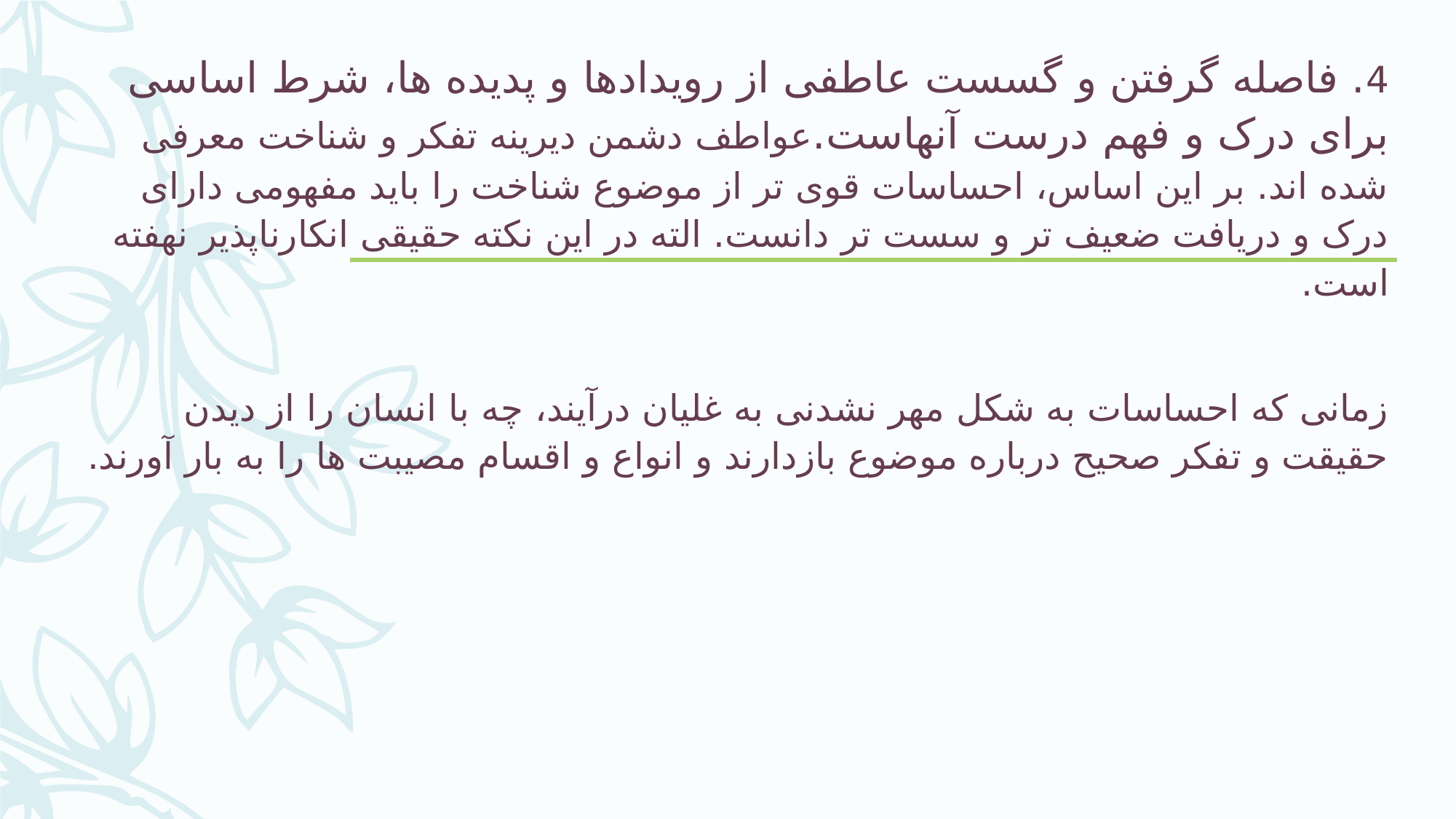

4. فاصله گرفتن و گسست عاطفی از رویدادها و پدیده ها، شرط اساسی برای درک و فهم درست آنهاست.عواطف دشمن دیرینه تفکر و شناخت معرفی شده اند. بر این اساس، احساسات قوی تر از موضوع شناخت را باید مفهومی دارای درک و دریافت ضعیف تر و سست تر دانست. الته در این نکته حقیقی انکارناپذیر نهفته است.

زمانی که احساسات به شکل مهر نشدنی به غلیان درآیند، چه با انسان را از دیدن حقیقت و تفکر صحیح درباره موضوع بازدارند و انواع و اقسام مصیبت ها را به بار آورند.